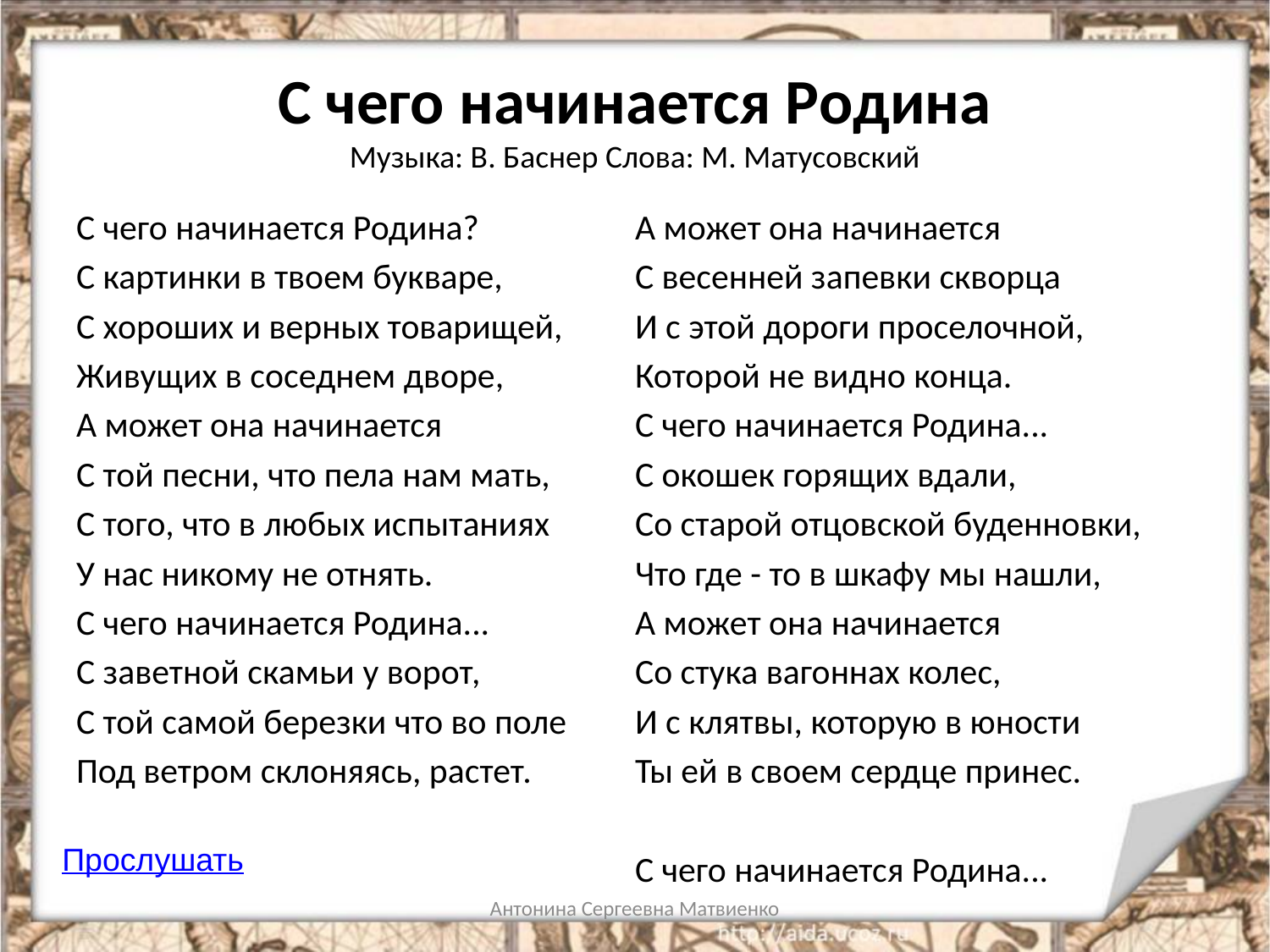

# С чего начинается Родина Музыка: В. Баснер Слова: М. Матусовский
С чего начинается Родина?
С картинки в твоем букваре,
С хороших и верных товарищей,
Живущих в соседнем дворе,
А может она начинается
С той песни, что пела нам мать,
С того, что в любых испытаниях
У нас никому не отнять.
С чего начинается Родина...
С заветной скамьи у ворот,
С той самой березки что во поле
Под ветром склоняясь, растет.

А может она начинается
С весенней запевки скворца
И с этой дороги проселочной,
Которой не видно конца.
С чего начинается Родина...
С окошек горящих вдали,
Со старой отцовской буденновки,
Что где - то в шкафу мы нашли,
А может она начинается
Со стука вагоннах колес,
И с клятвы, которую в юности
Ты ей в своем сердце принес.

С чего начинается Родина...
Прослушать
Антонина Сергеевна Матвиенко